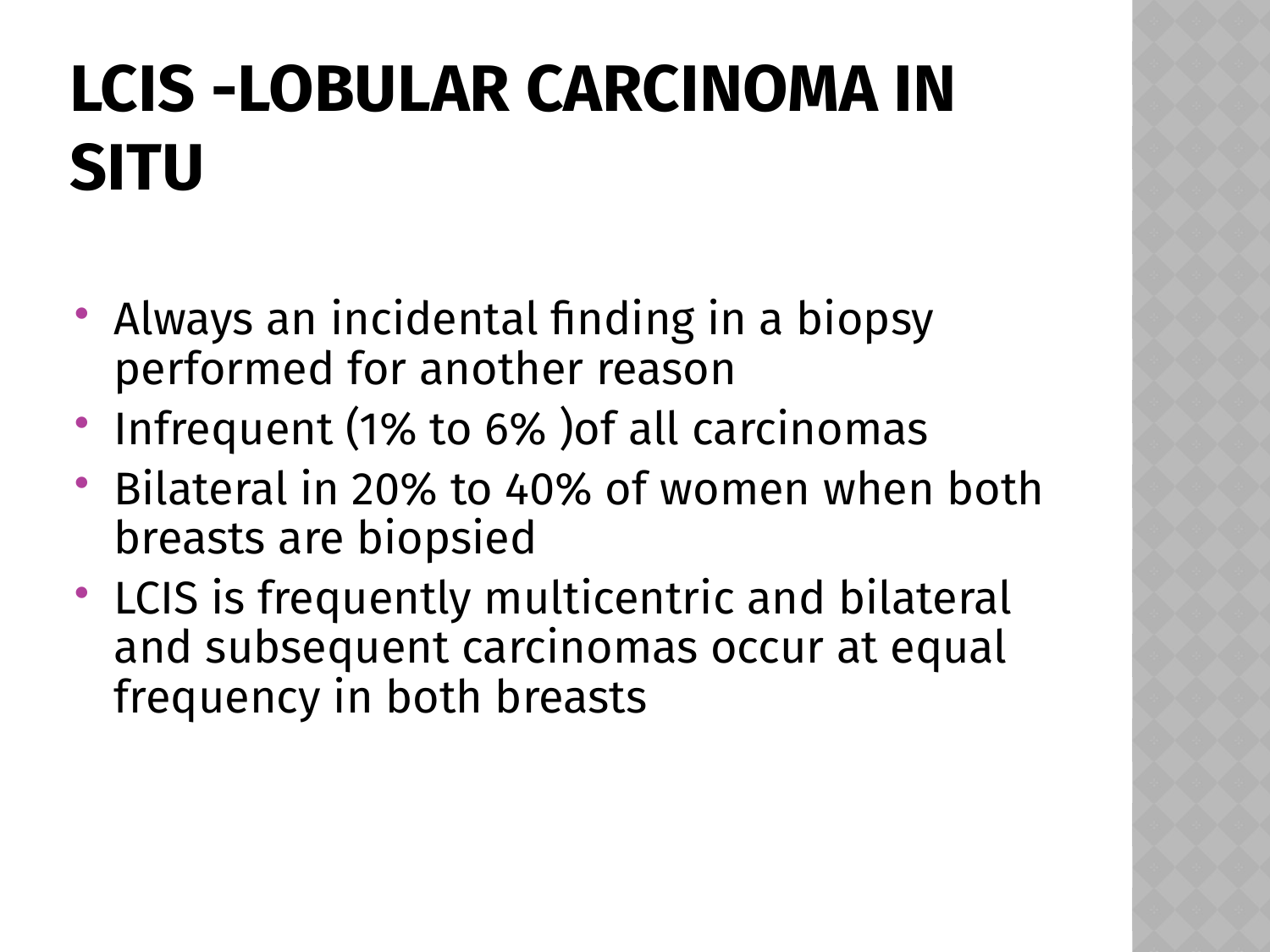

# LCIS -Lobular Carcinoma in Situ

Always an incidental finding in a biopsy performed for another reason
Infrequent (1% to 6% )of all carcinomas
Bilateral in 20% to 40% of women when both breasts are biopsied
LCIS is frequently multicentric and bilateral and subsequent carcinomas occur at equal frequency in both breasts